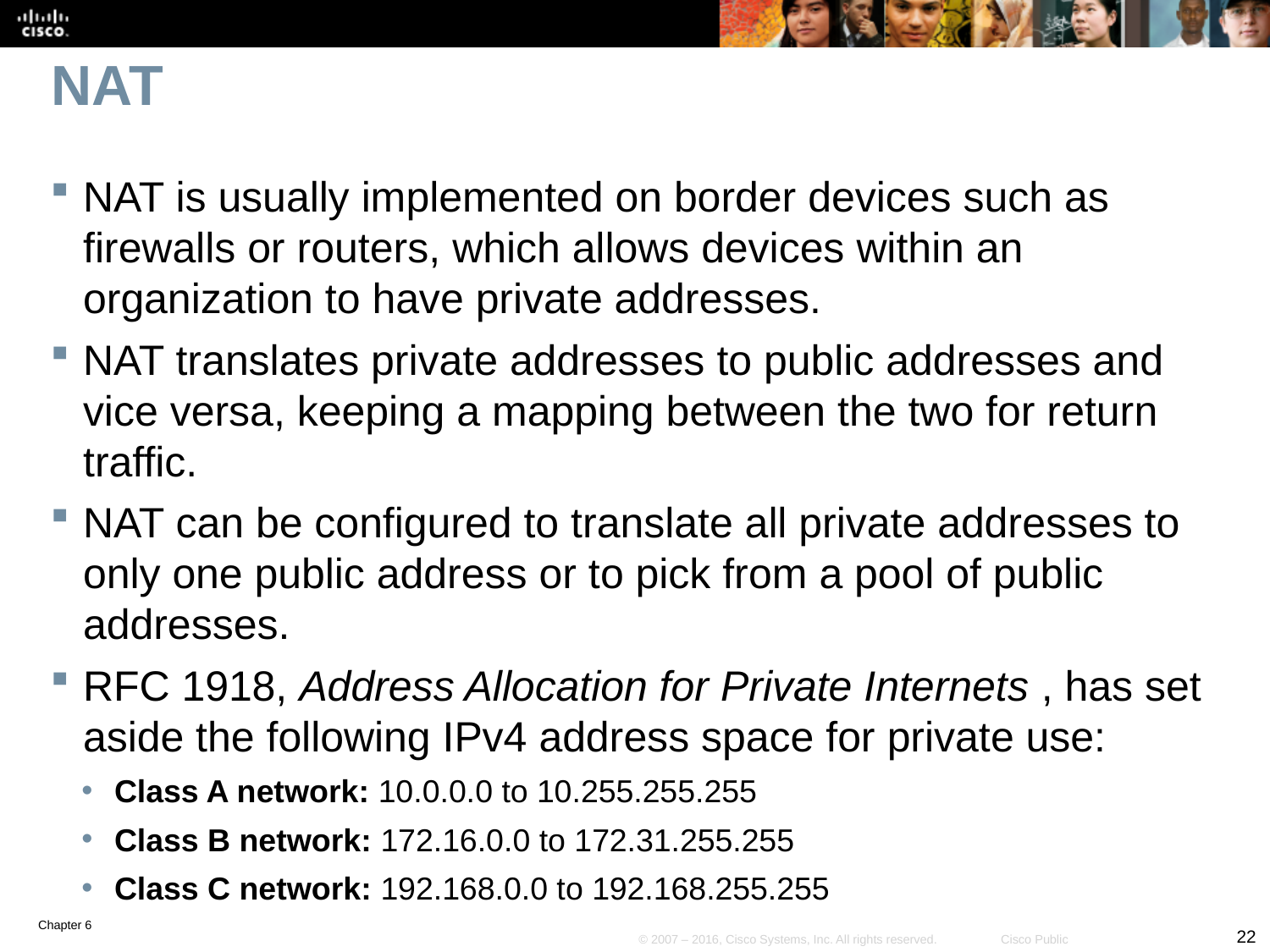

# NAT
NAT is usually implemented on border devices such as firewalls or routers, which allows devices within an organization to have private addresses.
NAT translates private addresses to public addresses and vice versa, keeping a mapping between the two for return traffic.
NAT can be configured to translate all private addresses to only one public address or to pick from a pool of public addresses.
RFC 1918, Address Allocation for Private Internets , has set aside the following IPv4 address space for private use:
Class A network: 10.0.0.0 to 10.255.255.255
Class B network: 172.16.0.0 to 172.31.255.255
Class C network: 192.168.0.0 to 192.168.255.255